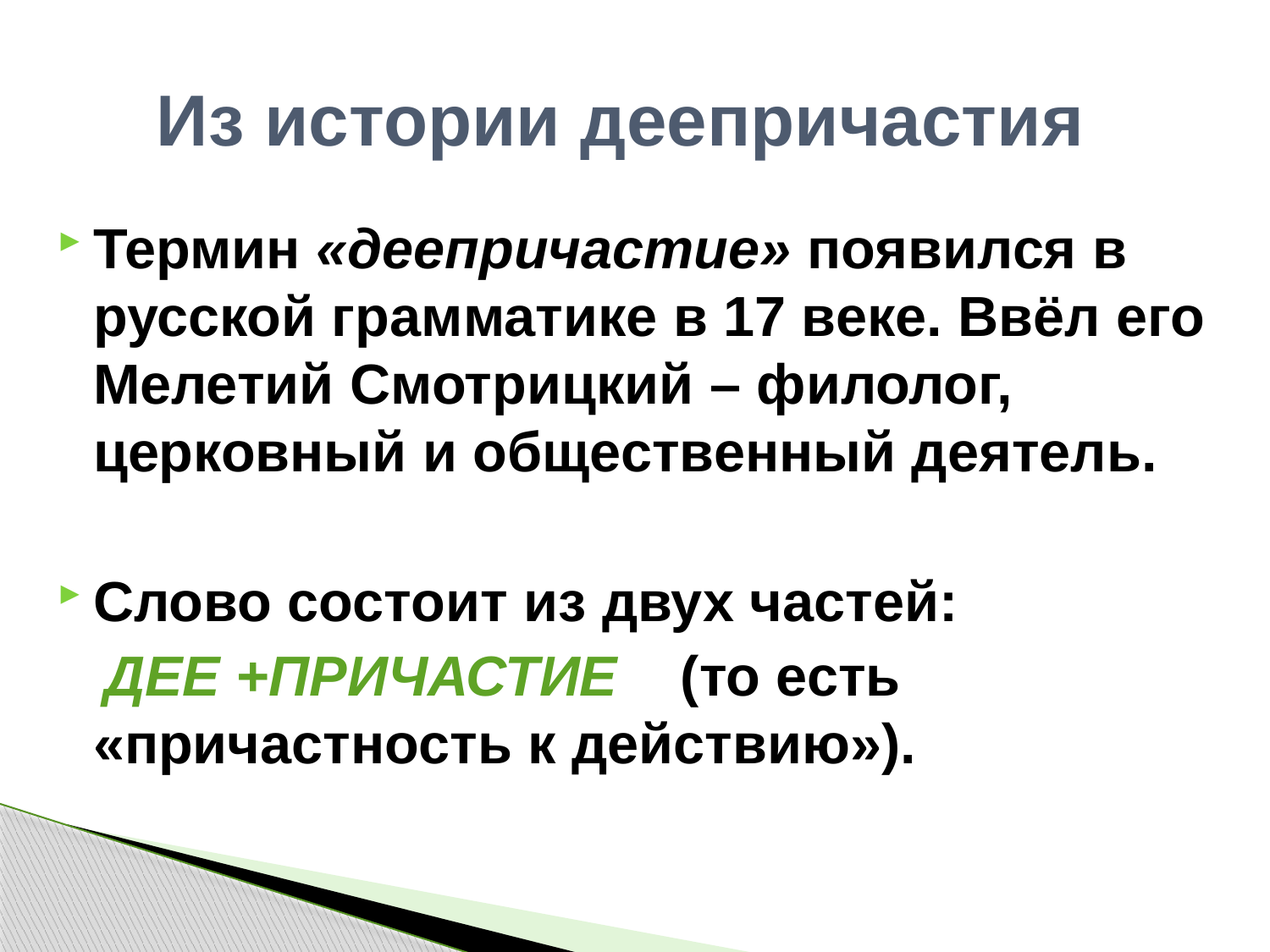

# Из истории деепричастия
Термин «деепричастие» появился в русской грамматике в 17 веке. Ввёл его Мелетий Смотрицкий – филолог, церковный и общественный деятель.

Слово состоит из двух частей:
   ДЕЕ +ПРИЧАСТИЕ    (то есть «причастность к действию»).